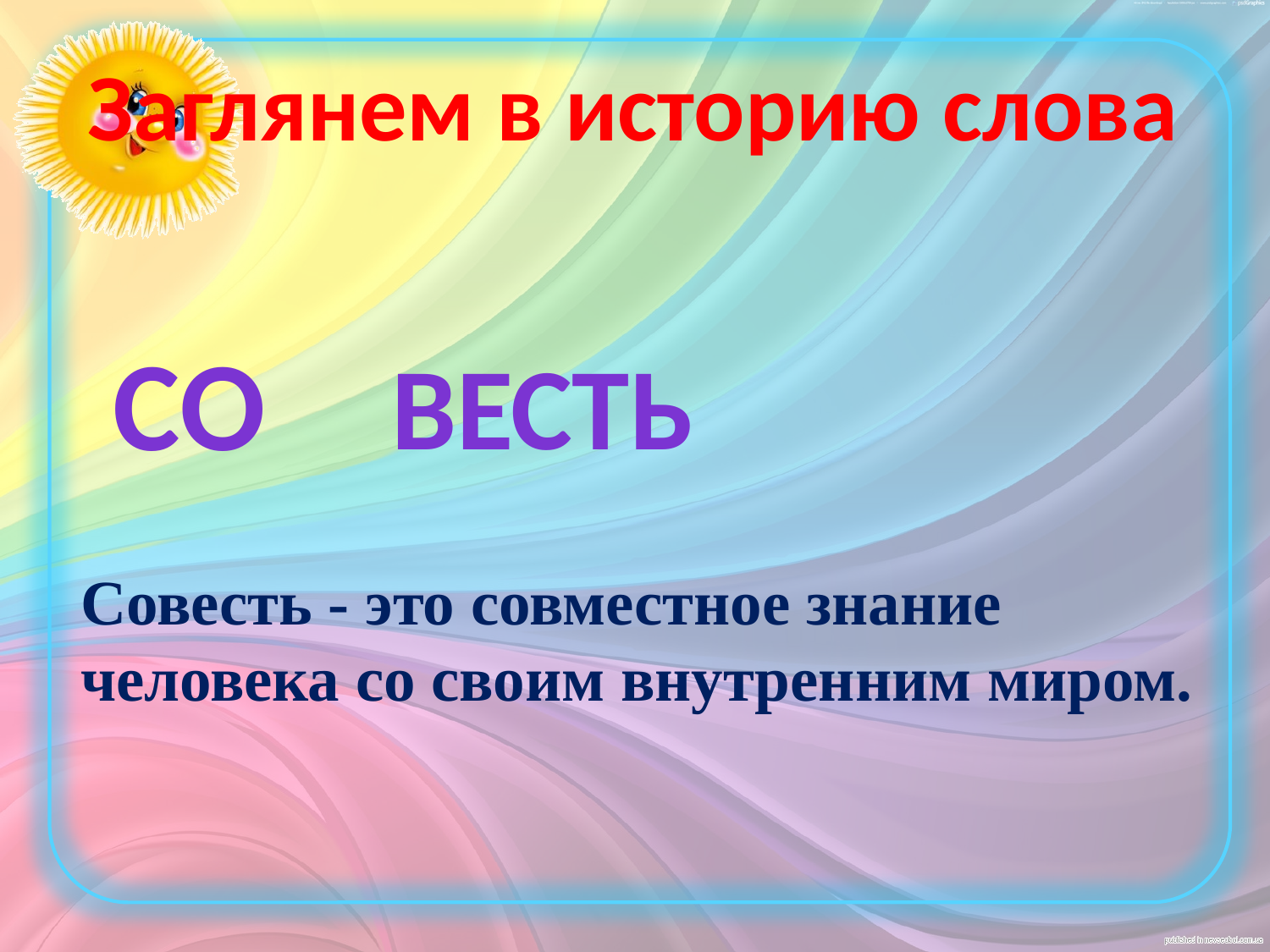

Заглянем в историю слова
СО
ВЕСТЬ
Совесть - это совместное знание
человека со своим внутренним миром.